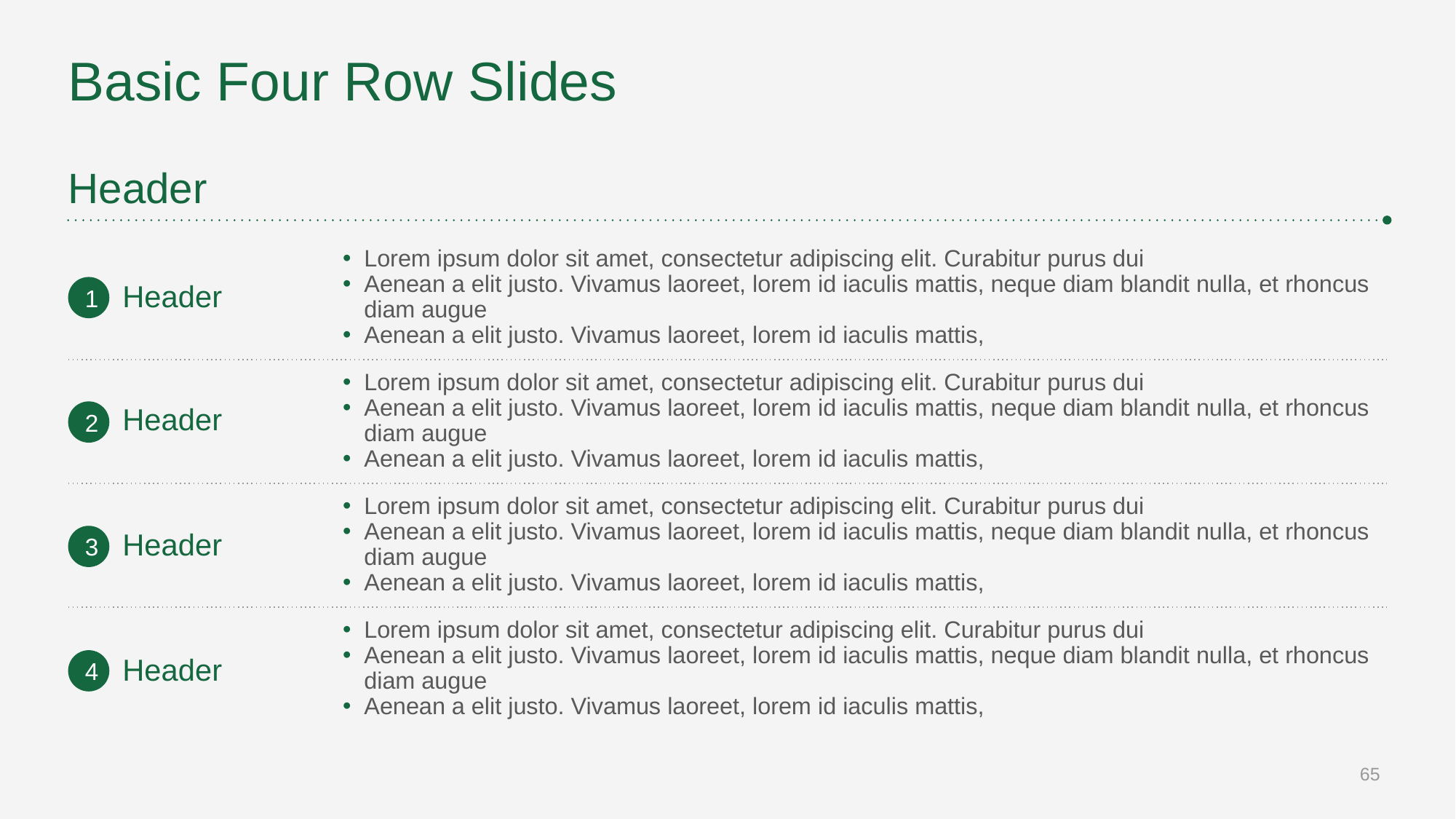

# Basic Four Row Slides
Header
Header
Lorem ipsum dolor sit amet, consectetur adipiscing elit. Curabitur purus dui
Aenean a elit justo. Vivamus laoreet, lorem id iaculis mattis, neque diam blandit nulla, et rhoncus diam augue
Aenean a elit justo. Vivamus laoreet, lorem id iaculis mattis,
1
Header
Lorem ipsum dolor sit amet, consectetur adipiscing elit. Curabitur purus dui
Aenean a elit justo. Vivamus laoreet, lorem id iaculis mattis, neque diam blandit nulla, et rhoncus diam augue
Aenean a elit justo. Vivamus laoreet, lorem id iaculis mattis,
2
Header
Lorem ipsum dolor sit amet, consectetur adipiscing elit. Curabitur purus dui
Aenean a elit justo. Vivamus laoreet, lorem id iaculis mattis, neque diam blandit nulla, et rhoncus diam augue
Aenean a elit justo. Vivamus laoreet, lorem id iaculis mattis,
3
Header
Lorem ipsum dolor sit amet, consectetur adipiscing elit. Curabitur purus dui
Aenean a elit justo. Vivamus laoreet, lorem id iaculis mattis, neque diam blandit nulla, et rhoncus diam augue
Aenean a elit justo. Vivamus laoreet, lorem id iaculis mattis,
4
65